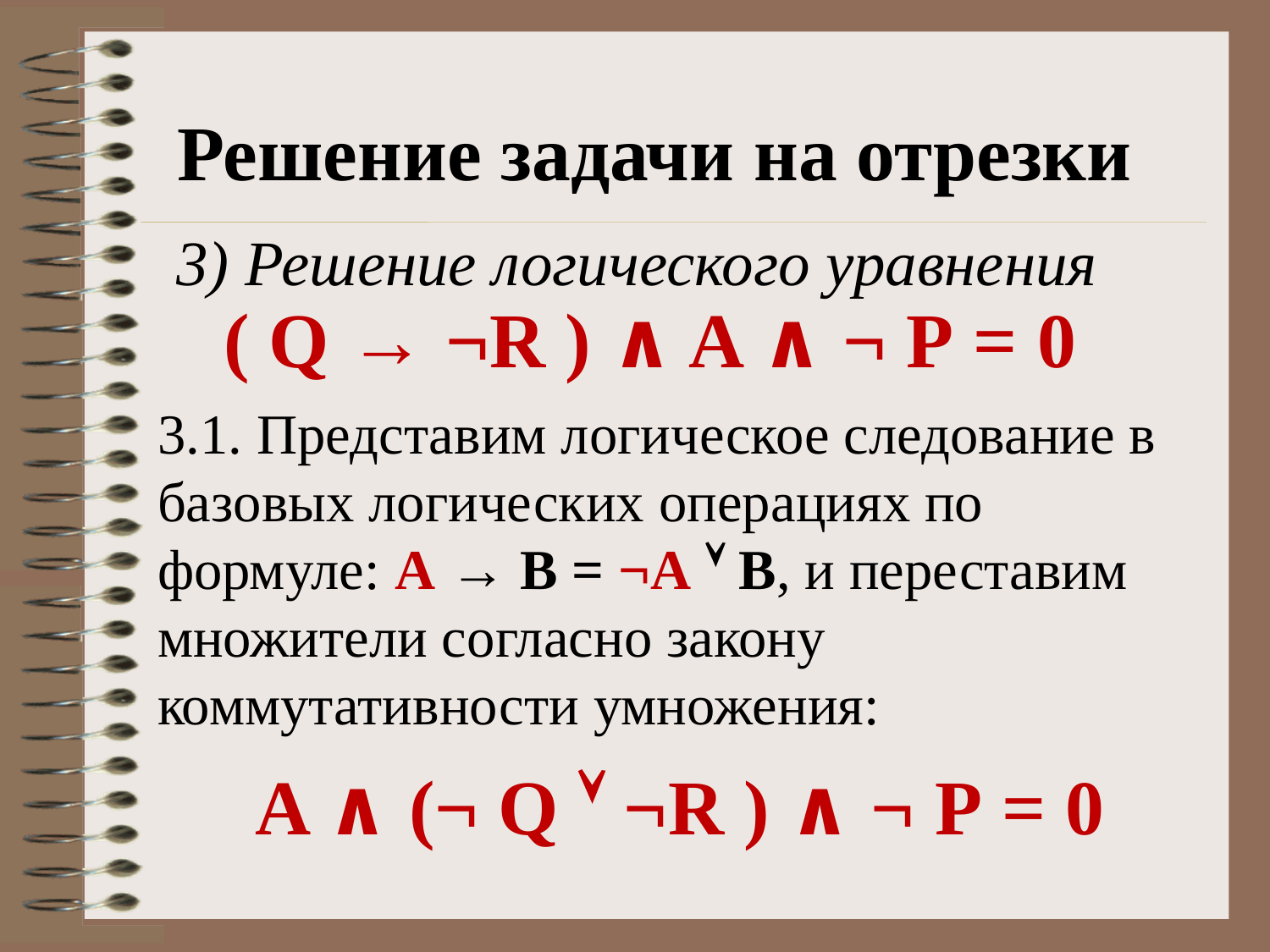

Решение задачи на отрезки
3) Решение логического уравнения
( Q → ¬R ) ∧ A ∧ ¬ P = 0
3.1. Представим логическое следование в базовых логических операциях по формуле: А → В = ¬А ∨ В, и переставим множители согласно закону коммутативности умножения:
A ∧ (¬ Q ∨ ¬R ) ∧ ¬ P = 0